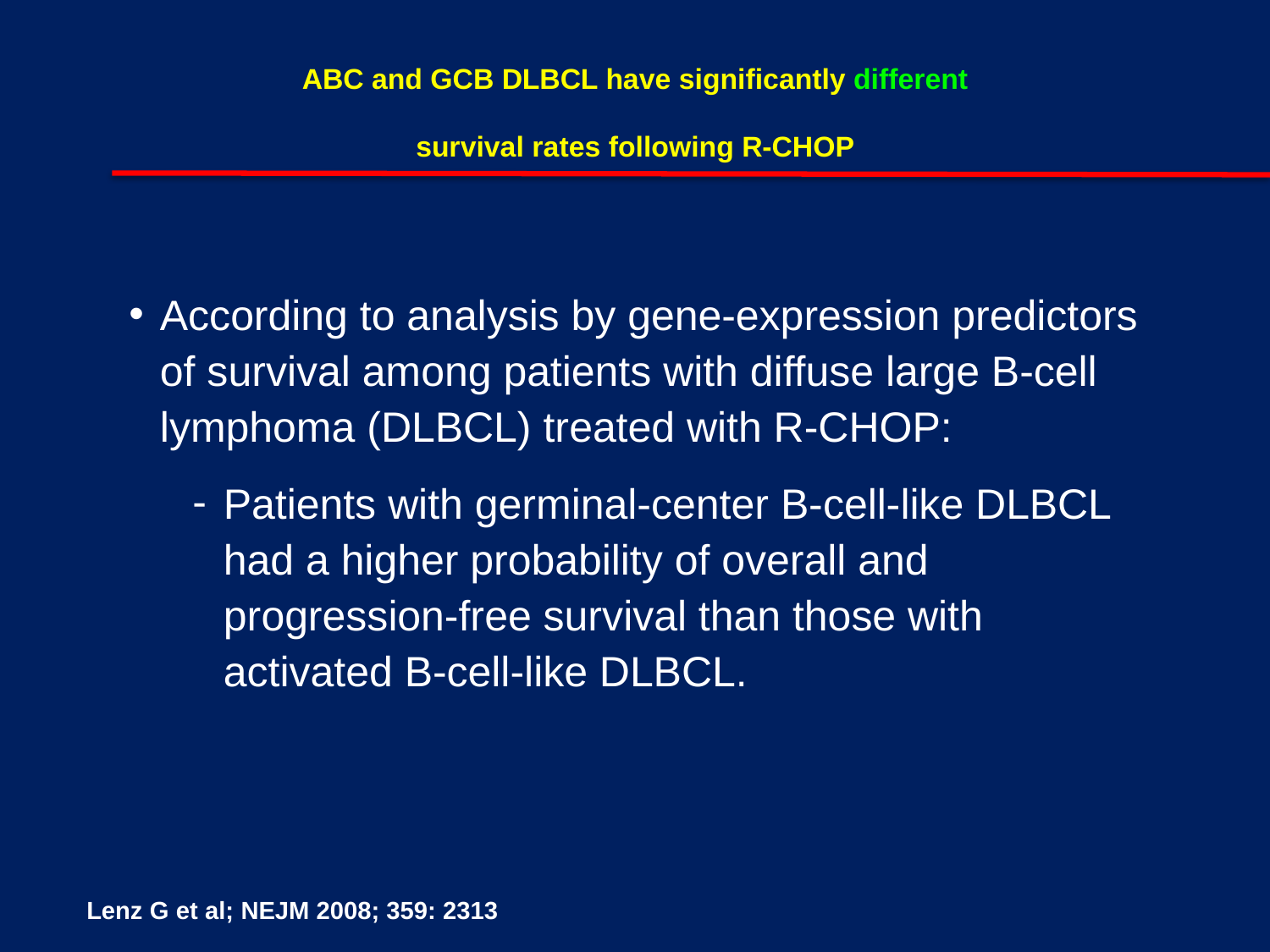

ABC and GCB DLBCL have significantly different
 survival rates following R-CHOP
According to analysis by gene-expression predictors of survival among patients with diffuse large B-cell lymphoma (DLBCL) treated with R-CHOP:
Patients with germinal-center B-cell-like DLBCL had a higher probability of overall and progression-free survival than those with activated B-cell-like DLBCL.
Lenz G et al; NEJM 2008; 359: 2313